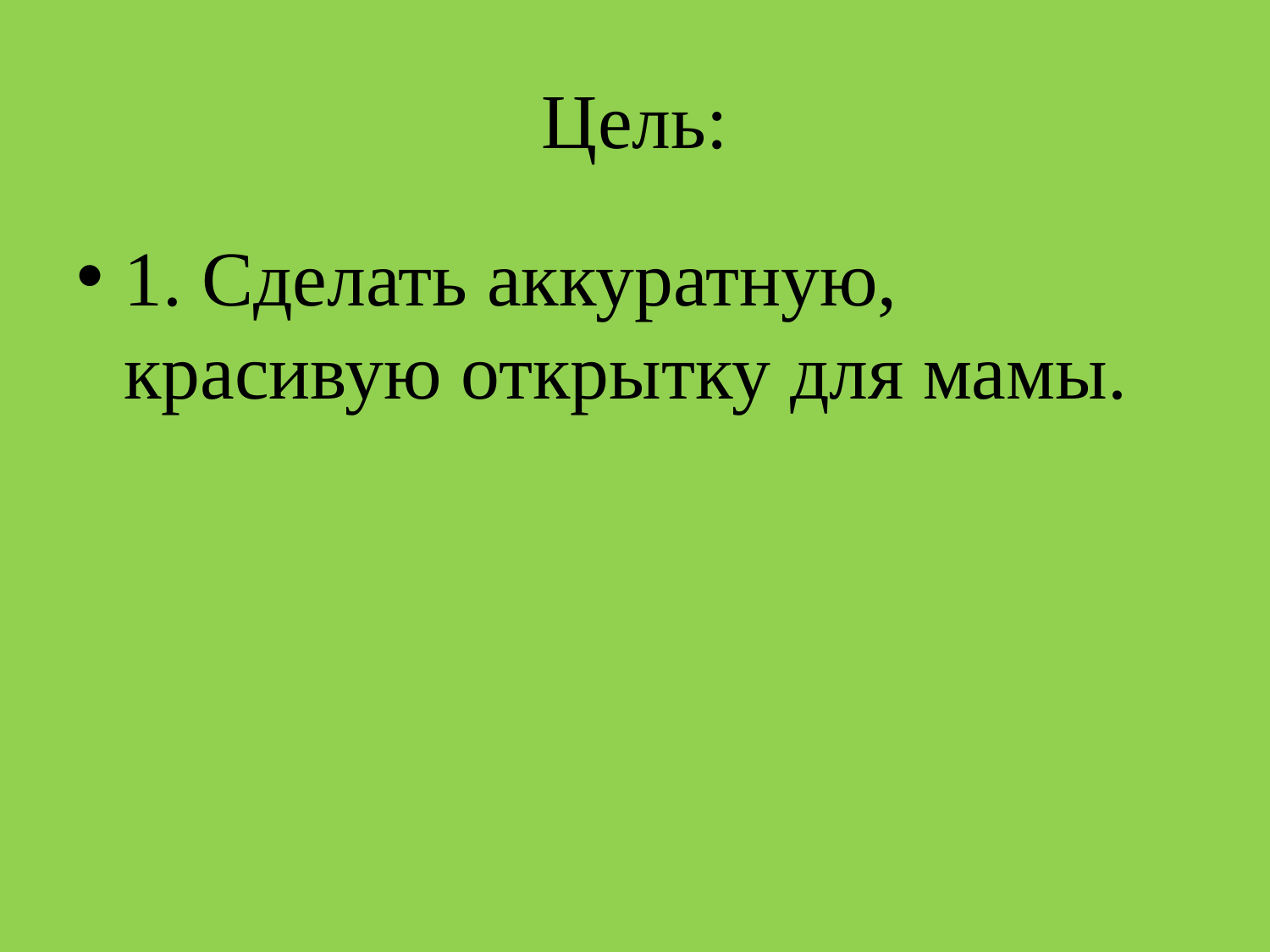

# Цель:
1. Сделать аккуратную,       красивую открытку для мамы.